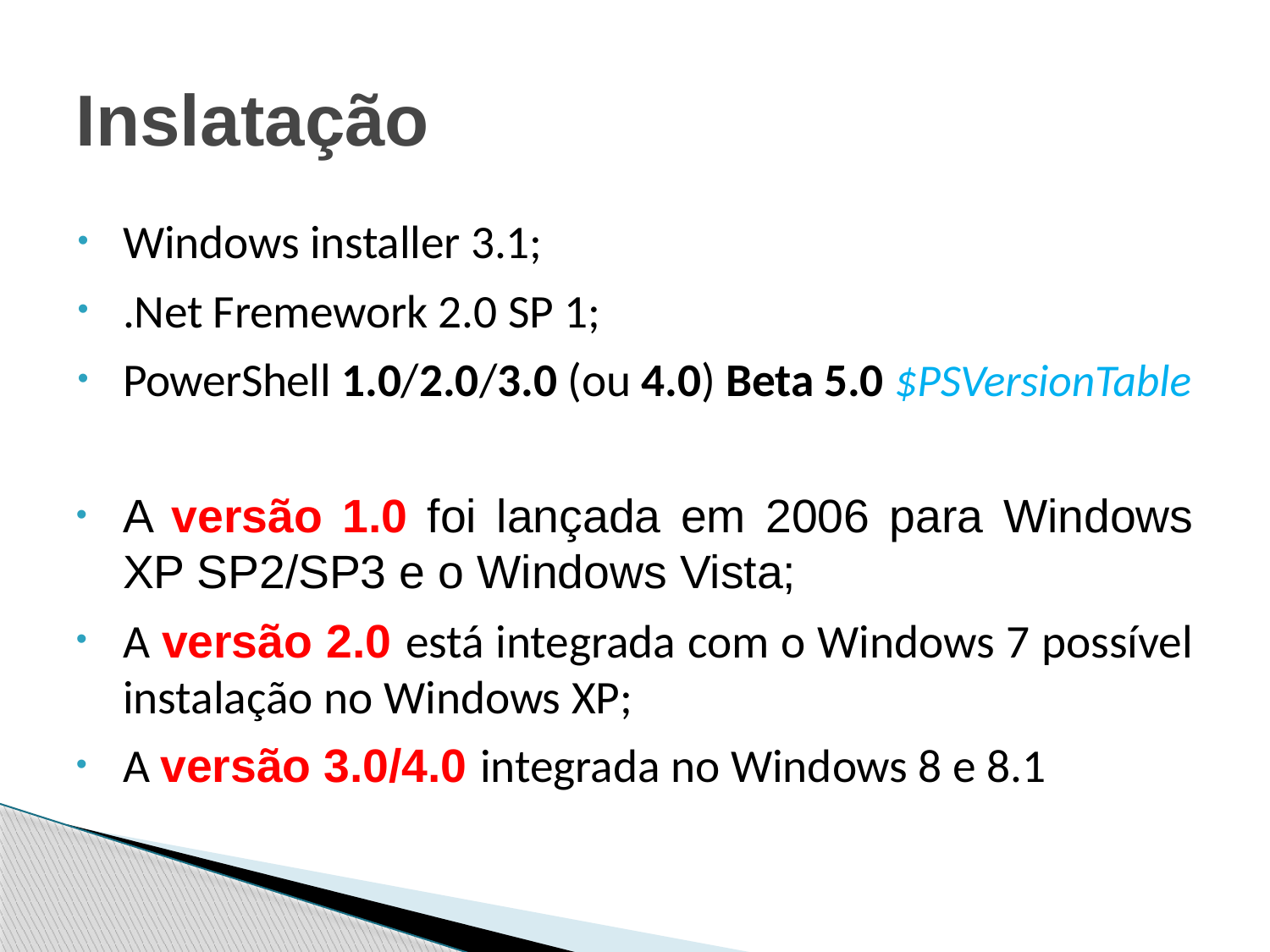

# Inslatação
Windows installer 3.1;
.Net Fremework 2.0 SP 1;
PowerShell 1.0/2.0/3.0 (ou 4.0) Beta 5.0 $PSVersionTable

A versão 1.0 foi lançada em 2006 para Windows XP SP2/SP3 e o Windows Vista;
A versão 2.0 está integrada com o Windows 7 possível instalação no Windows XP;
A versão 3.0/4.0 integrada no Windows 8 e 8.1